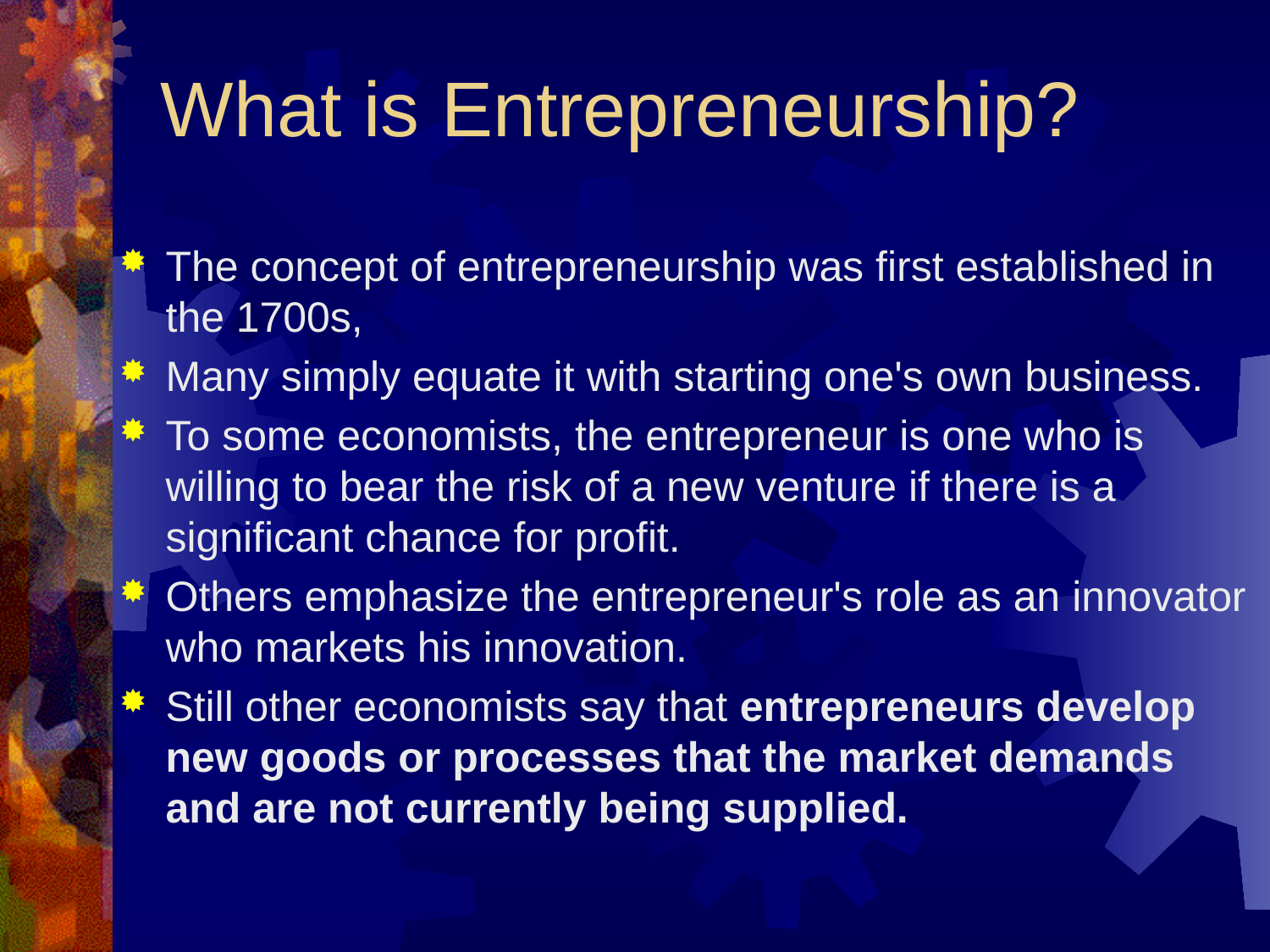

# What is Entrepreneurship?
The concept of entrepreneurship was first established in the 1700s,
Many simply equate it with starting one's own business.
To some economists, the entrepreneur is one who is willing to bear the risk of a new venture if there is a significant chance for profit.
Others emphasize the entrepreneur's role as an innovator who markets his innovation.
Still other economists say that entrepreneurs develop new goods or processes that the market demands and are not currently being supplied.